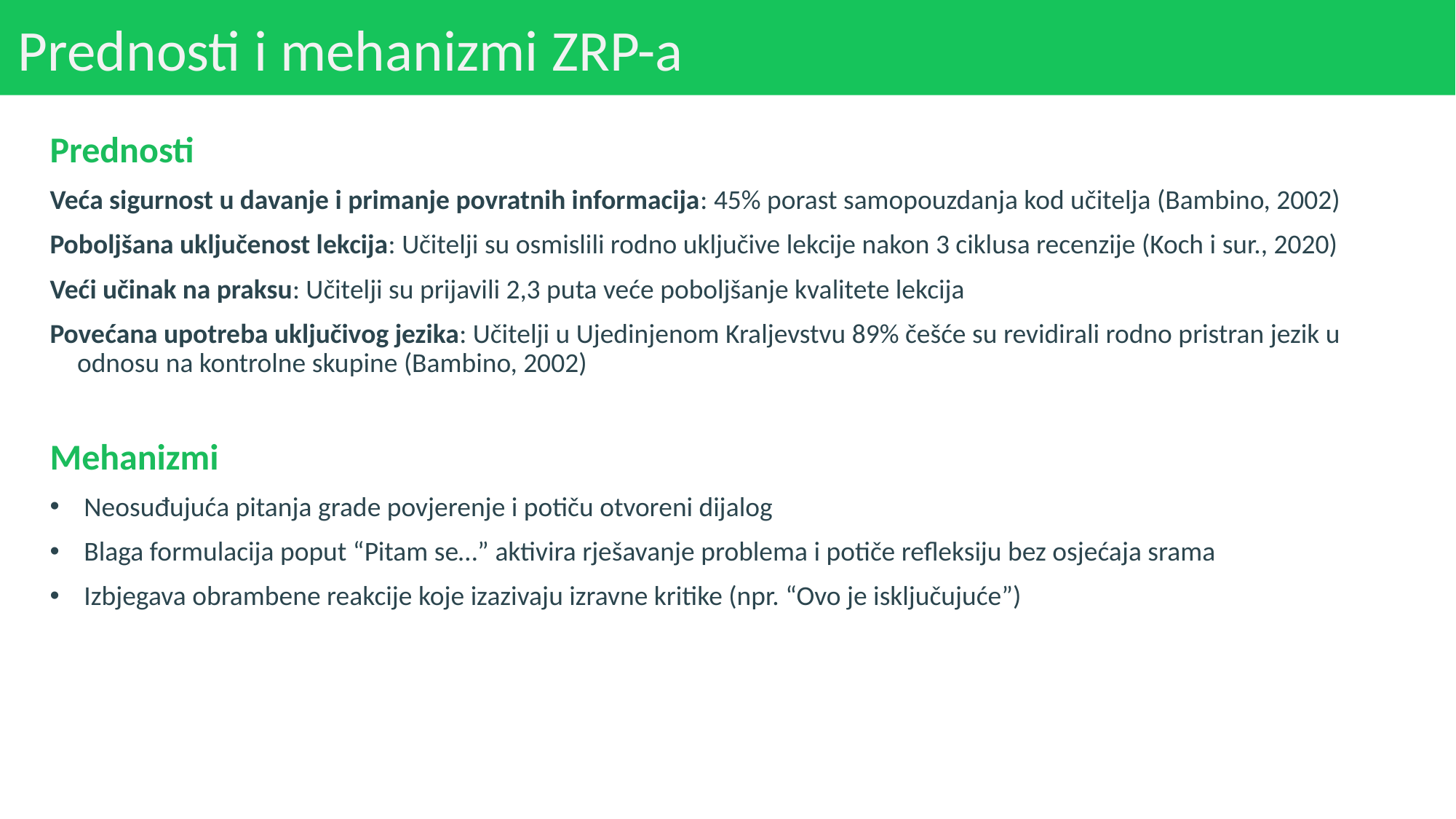

# Prednosti i mehanizmi ZRP-a
Prednosti
Veća sigurnost u davanje i primanje povratnih informacija: 45% porast samopouzdanja kod učitelja (Bambino, 2002)
Poboljšana uključenost lekcija: Učitelji su osmislili rodno uključive lekcije nakon 3 ciklusa recenzije (Koch i sur., 2020)
Veći učinak na praksu: Učitelji su prijavili 2,3 puta veće poboljšanje kvalitete lekcija
Povećana upotreba uključivog jezika: Učitelji u Ujedinjenom Kraljevstvu 89% češće su revidirali rodno pristran jezik u odnosu na kontrolne skupine (Bambino, 2002)

Mehanizmi
Neosuđujuća pitanja grade povjerenje i potiču otvoreni dijalog
Blaga formulacija poput “Pitam se…” aktivira rješavanje problema i potiče refleksiju bez osjećaja srama
Izbjegava obrambene reakcije koje izazivaju izravne kritike (npr. “Ovo je isključujuće”)